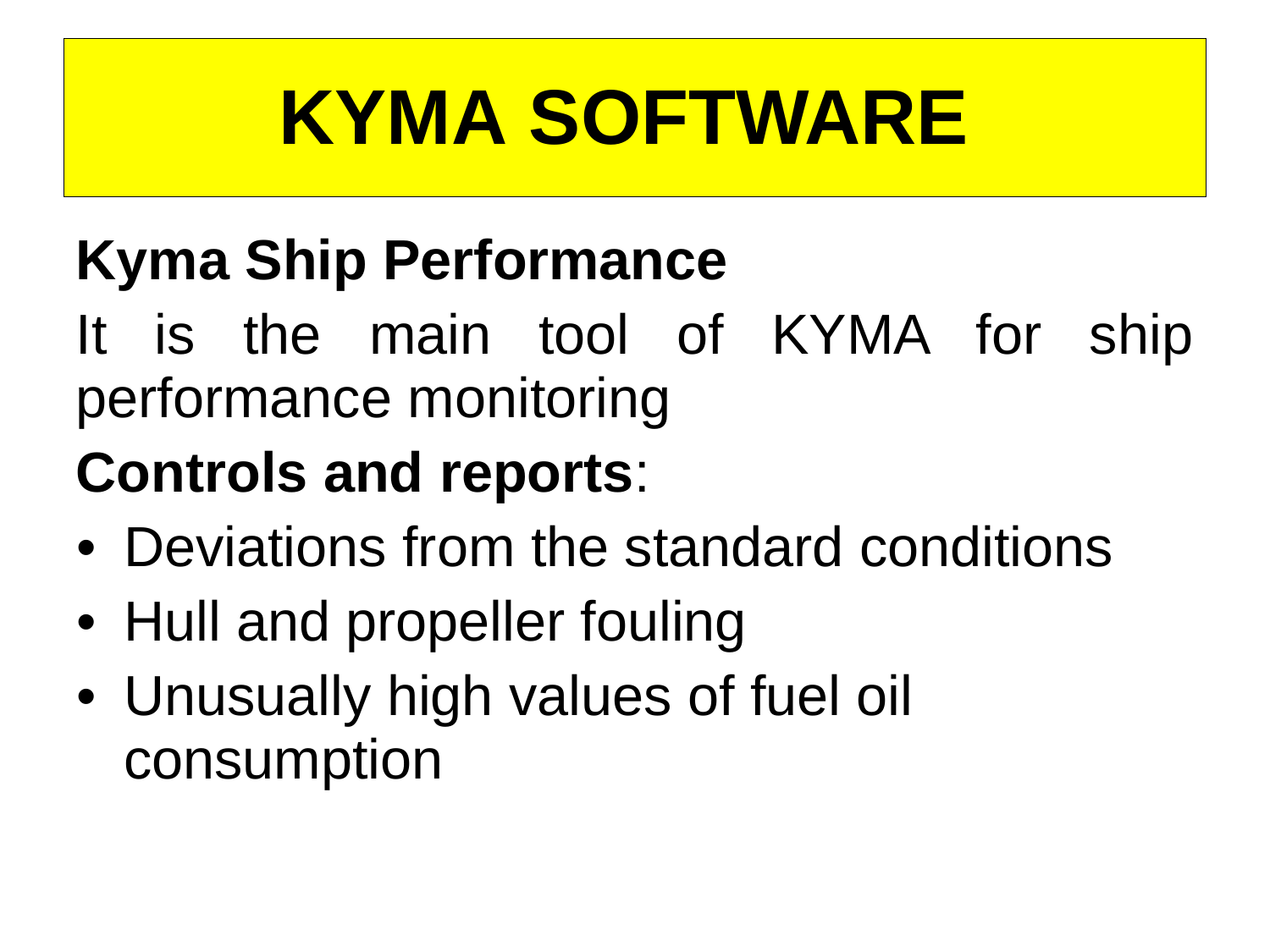

ΚΥΜΑ SOFTWARE
Kyma Ship Performance
It is the main tool of KYMA for ship performance monitoring
Controls and reports:
Deviations from the standard conditions
Hull and propeller fouling
Unusually high values of fuel oil consumption